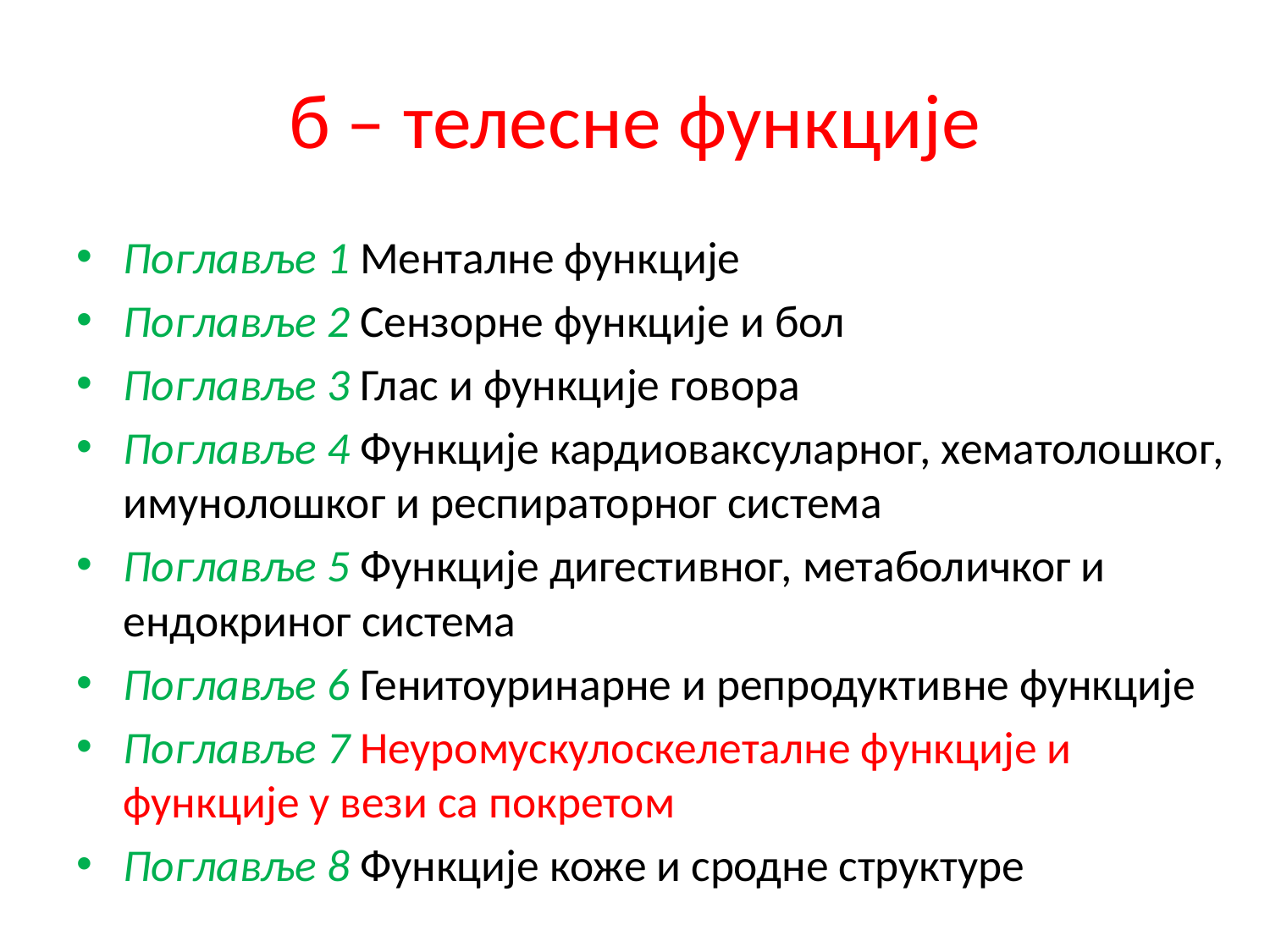

# б – телесне функције
Поглавље 1 Менталне функције
Поглавље 2 Сензорне функције и бол
Поглавље 3 Глас и функције говора
Поглавље 4 Функције кардиоваксуларног, хематолошког, имунолошког и респираторног система
Поглавље 5 Функције дигестивног, метаболичког и ендокриног система
Поглавље 6 Генитоуринарне и репродуктивне функције
Поглавље 7 Неуромускулоскелеталне функције и функције у вези са покретом
Поглавље 8 Функције коже и сродне структуре